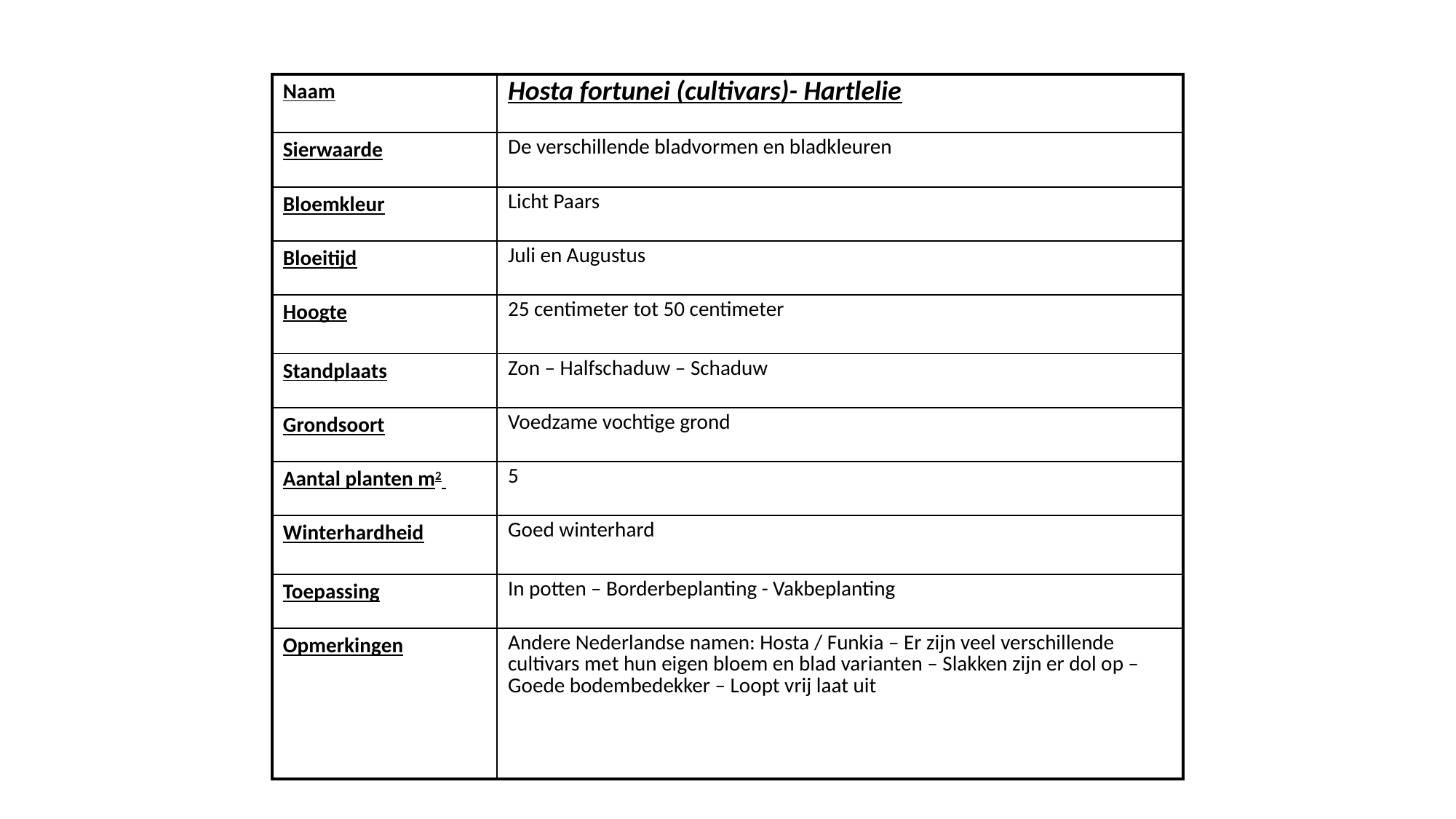

| Naam | Hosta fortunei (cultivars)- Hartlelie |
| --- | --- |
| Sierwaarde | De verschillende bladvormen en bladkleuren |
| Bloemkleur | Licht Paars |
| Bloeitijd | Juli en Augustus |
| Hoogte | 25 centimeter tot 50 centimeter |
| Standplaats | Zon – Halfschaduw – Schaduw |
| Grondsoort | Voedzame vochtige grond |
| Aantal planten m2 | 5 |
| Winterhardheid | Goed winterhard |
| Toepassing | In potten – Borderbeplanting - Vakbeplanting |
| Opmerkingen | Andere Nederlandse namen: Hosta / Funkia – Er zijn veel verschillende cultivars met hun eigen bloem en blad varianten – Slakken zijn er dol op – Goede bodembedekker – Loopt vrij laat uit |